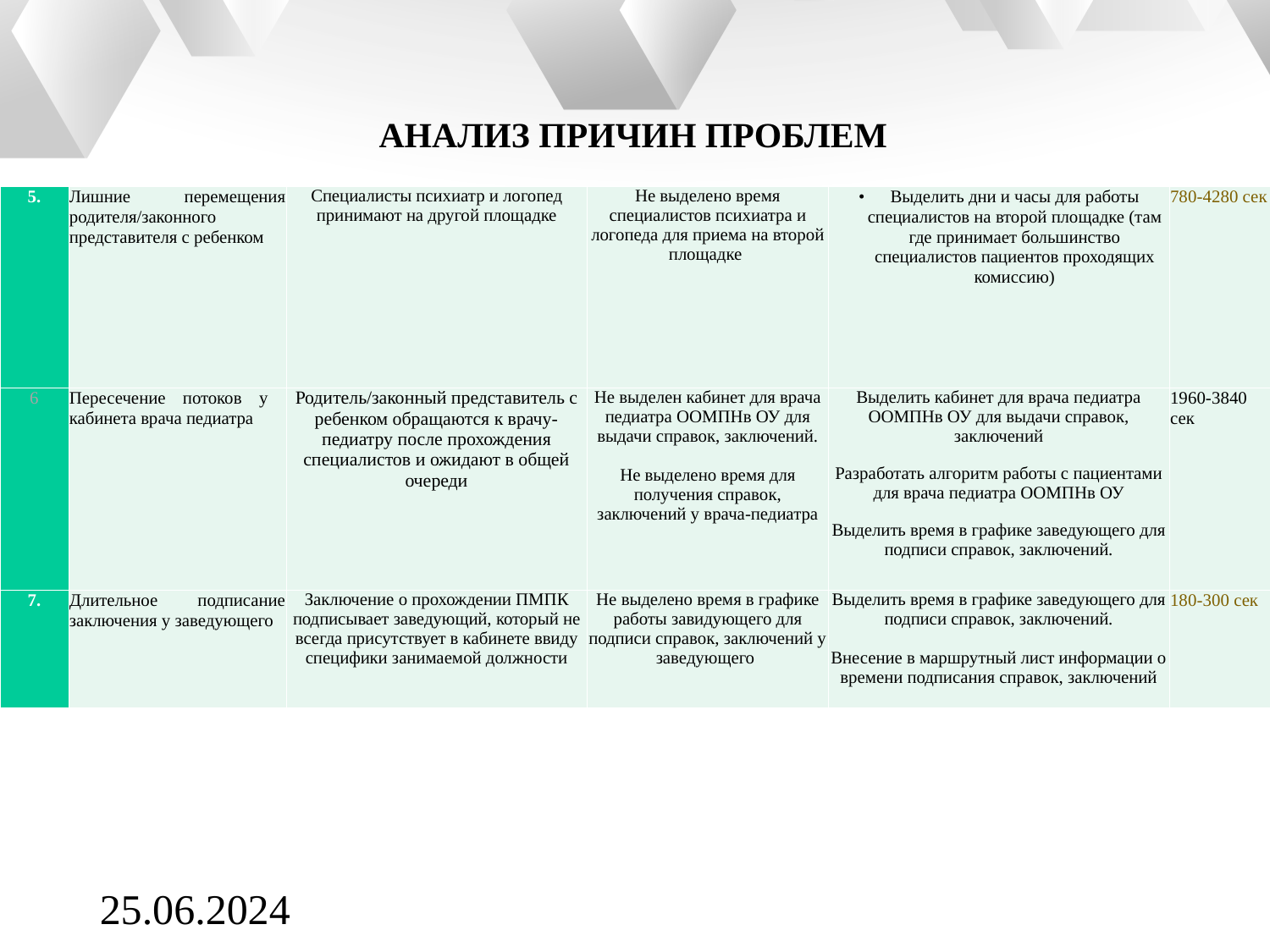

АНАЛИЗ ПРИЧИН ПРОБЛЕМ
| 5. | Лишние перемещения родителя/законного представителя с ребенком | Специалисты психиатр и логопед принимают на другой площадке | Не выделено время специалистов психиатра и логопеда для приема на второй площадке | Выделить дни и часы для работы специалистов на второй площадке (там где принимает большинство специалистов пациентов проходящих комиссию) | 780-4280 сек |
| --- | --- | --- | --- | --- | --- |
| 6 | Пересечение потоков у кабинета врача педиатра | Родитель/законный представитель с ребенком обращаются к врачу-педиатру после прохождения специалистов и ожидают в общей очереди | Не выделен кабинет для врача педиатра ООМПНв ОУ для выдачи справок, заключений. Не выделено время для получения справок, заключений у врача-педиатра | Выделить кабинет для врача педиатра ООМПНв ОУ для выдачи справок, заключений Разработать алгоритм работы с пациентами для врача педиатра ООМПНв ОУ Выделить время в графике заведующего для подписи справок, заключений. | 1960-3840 сек |
| 7. | Длительное подписание заключения у заведующего | Заключение о прохождении ПМПК подписывает заведующий, который не всегда присутствует в кабинете ввиду специфики занимаемой должности | Не выделено время в графике работы завидующего для подписи справок, заключений у заведующего | Выделить время в графике заведующего для подписи справок, заключений. Внесение в маршрутный лист информации о времени подписания справок, заключений | 180-300 сек |
25.06.2024